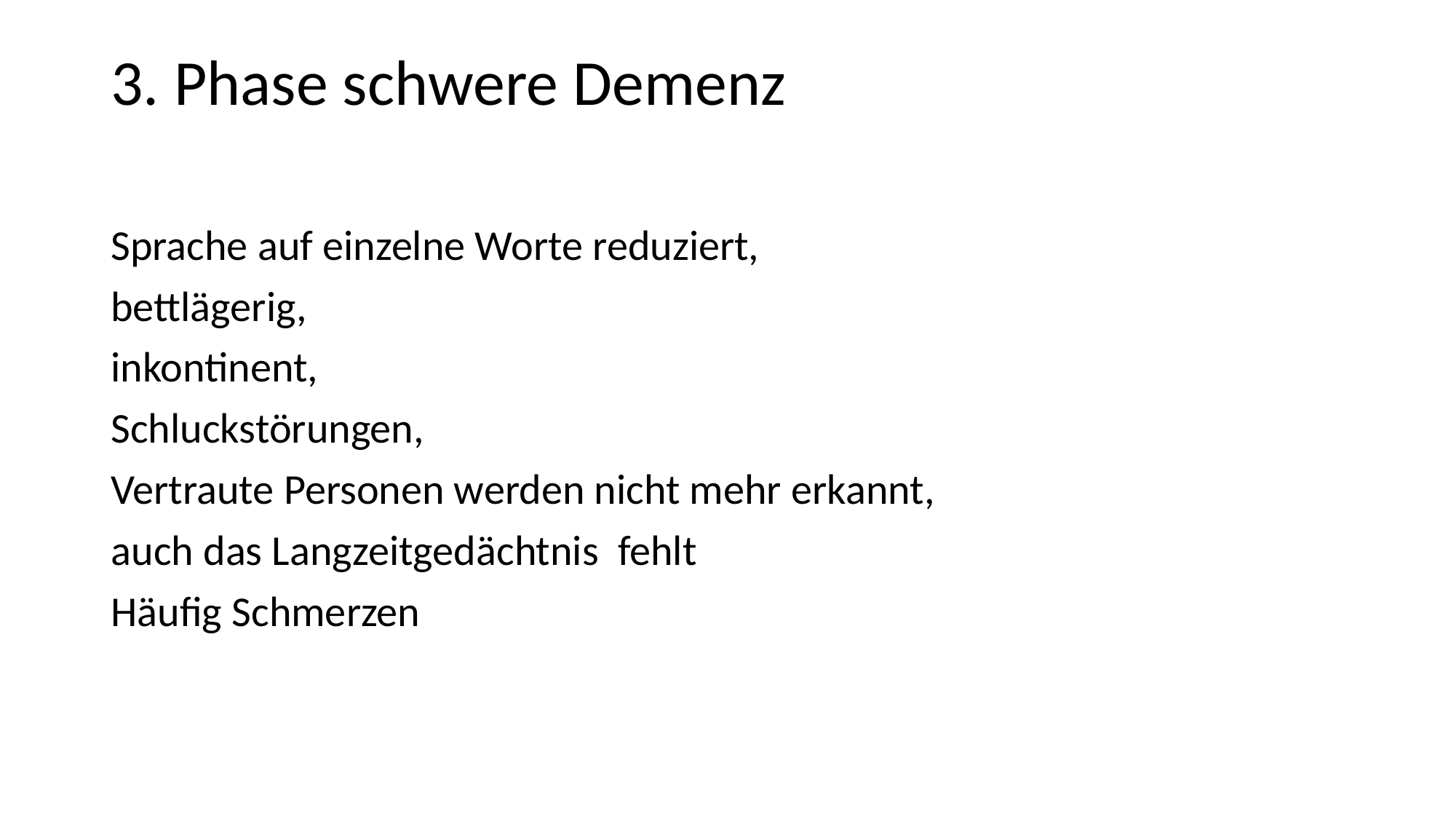

# 3. Phase schwere Demenz
Sprache auf einzelne Worte reduziert,
bettlägerig,
inkontinent,
Schluckstörungen,
Vertraute Personen werden nicht mehr erkannt,
auch das Langzeitgedächtnis  fehlt
Häufig Schmerzen